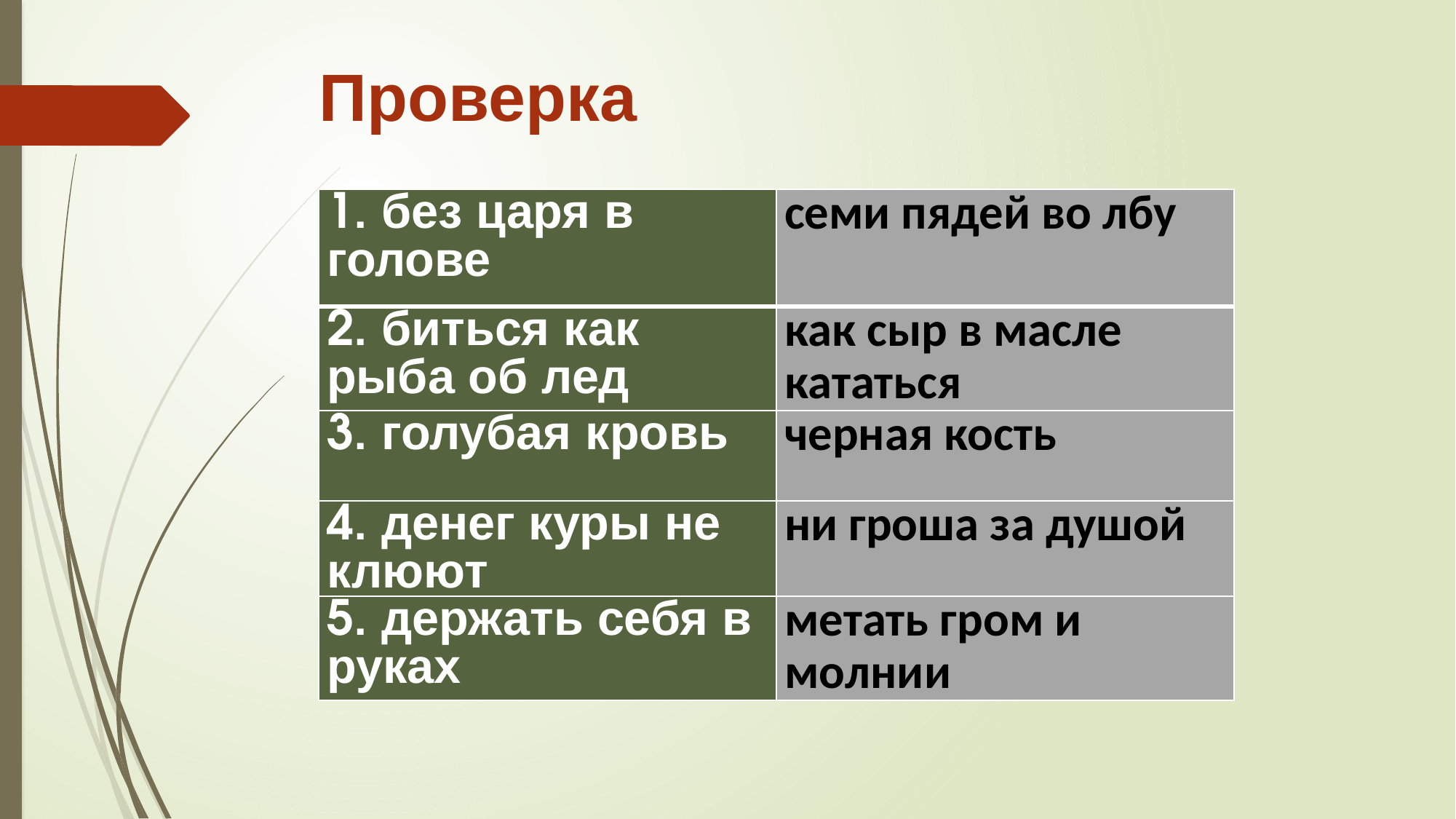

# Проверка
| 1. без царя в голове | семи пядей во лбу |
| --- | --- |
| 2. биться как рыба об лед | как сыр в масле кататься |
| 3. голубая кровь | черная кость |
| 4. денег куры не клюют | ни гроша за душой |
| 5. держать себя в руках | метать гром и молнии |